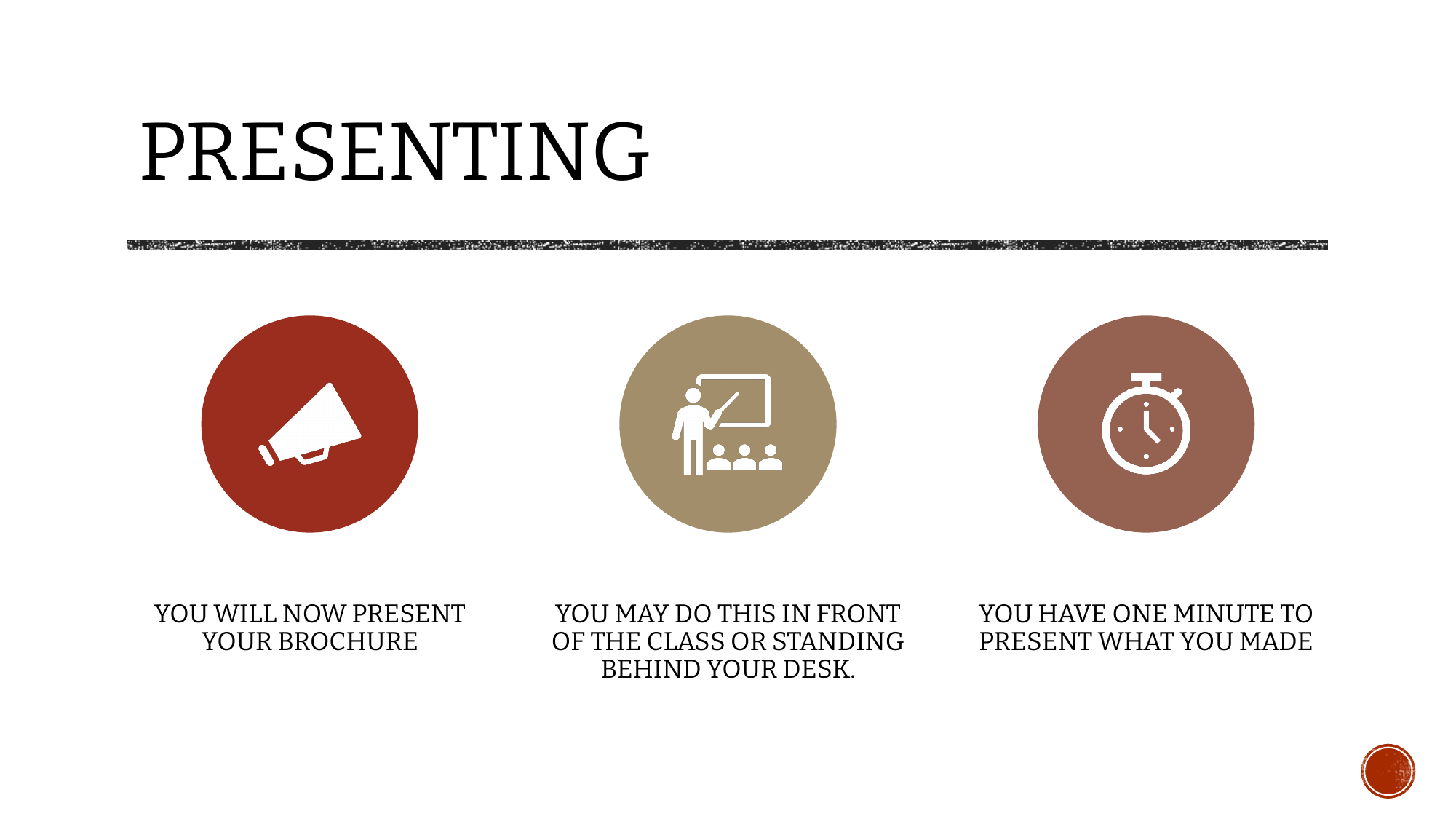

# Presenting

You will now present your brochure
You may do this in front of the class or standing behind your desk.
You have one minute to present what you made